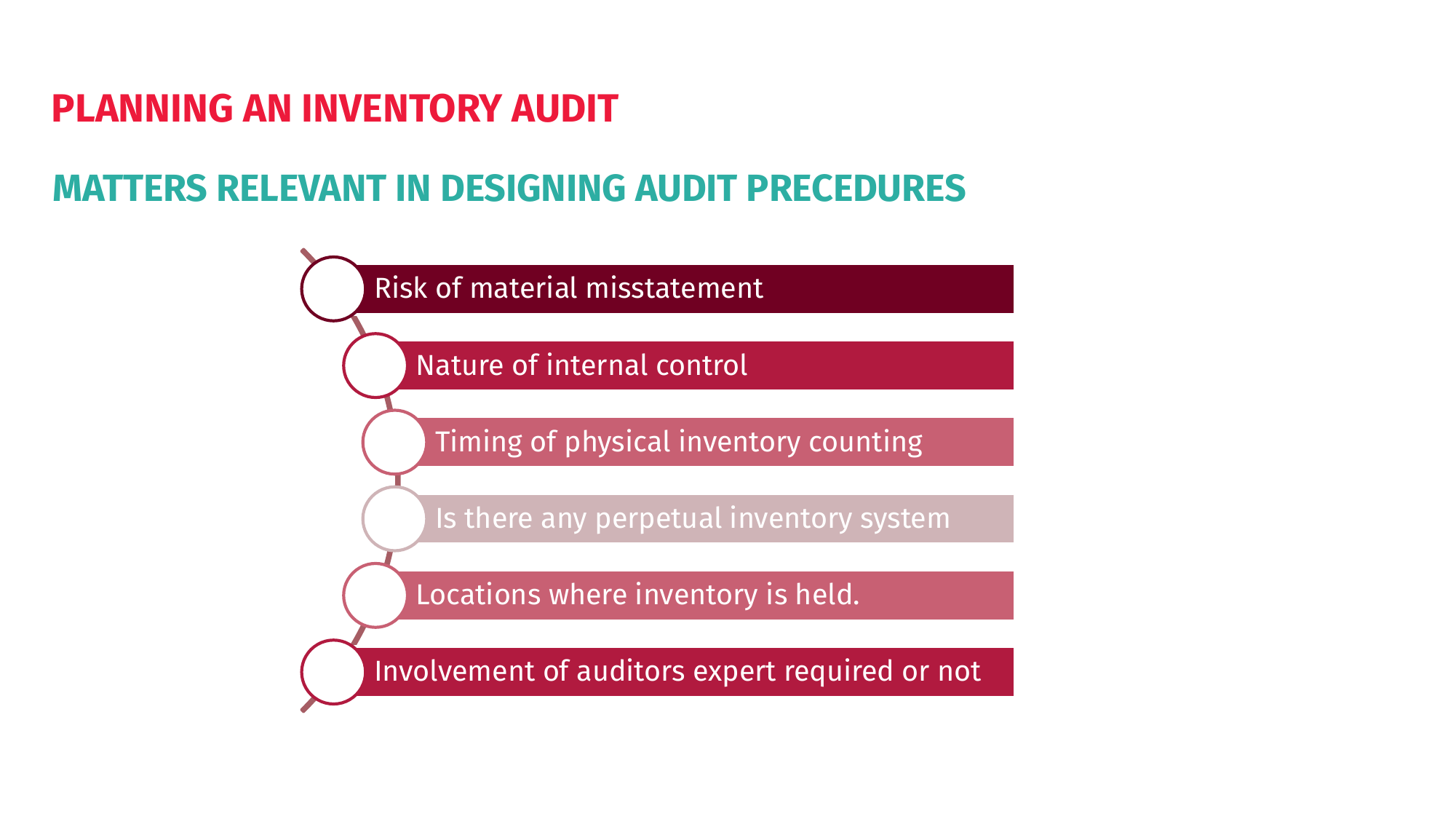

# PLANNING AN INVENTORY AUDIT
MATTERS RELEVANT IN DESIGNING AUDIT PRECEDURES
Risk of material misstatement
Nature of internal control
Timing of physical inventory counting
Is there any perpetual inventory system
Locations where inventory is held.
Involvement of auditors expert required or not